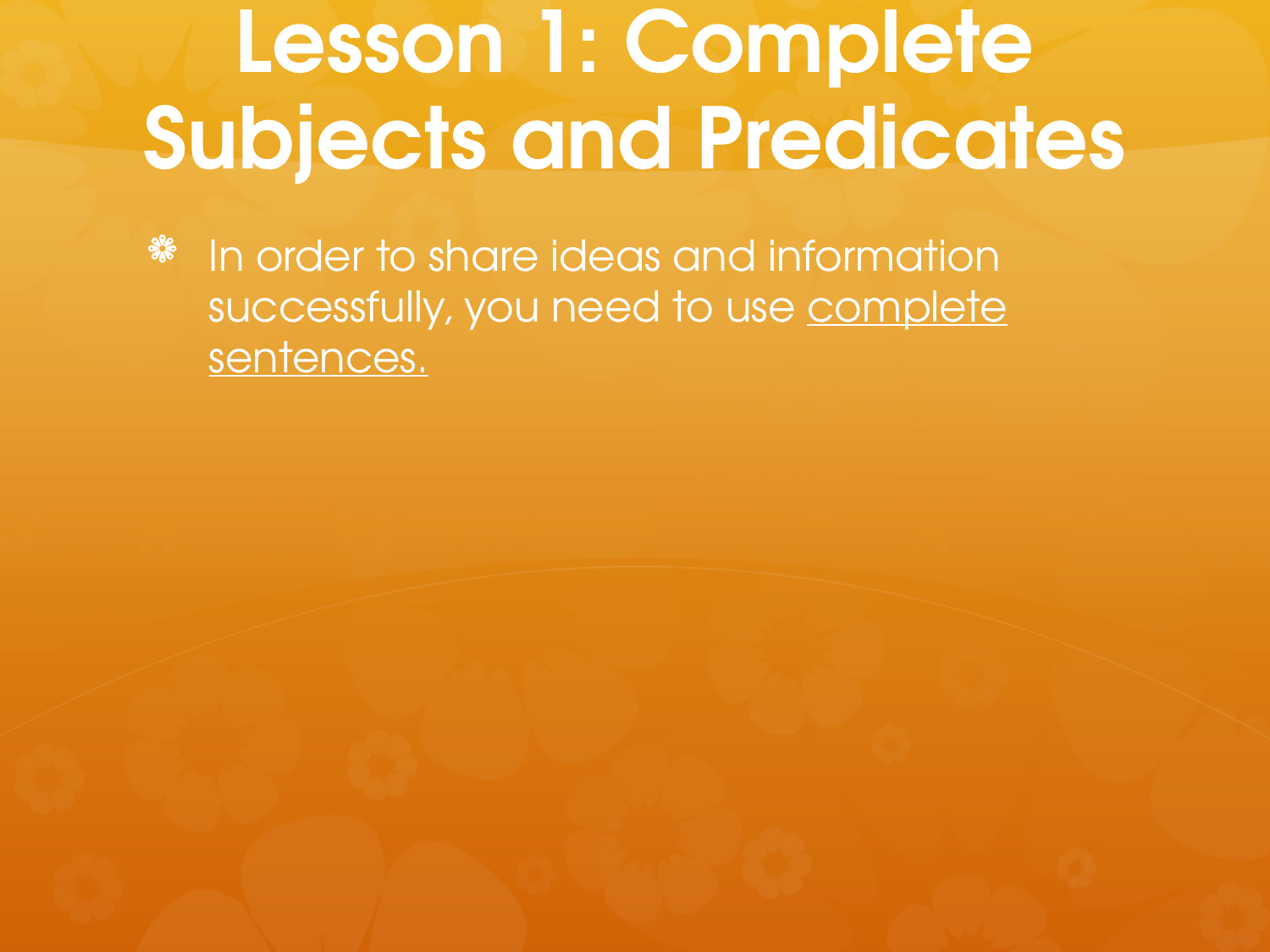

# Lesson 1: Complete Subjects and Predicates
In order to share ideas and information successfully, you need to use complete sentences.